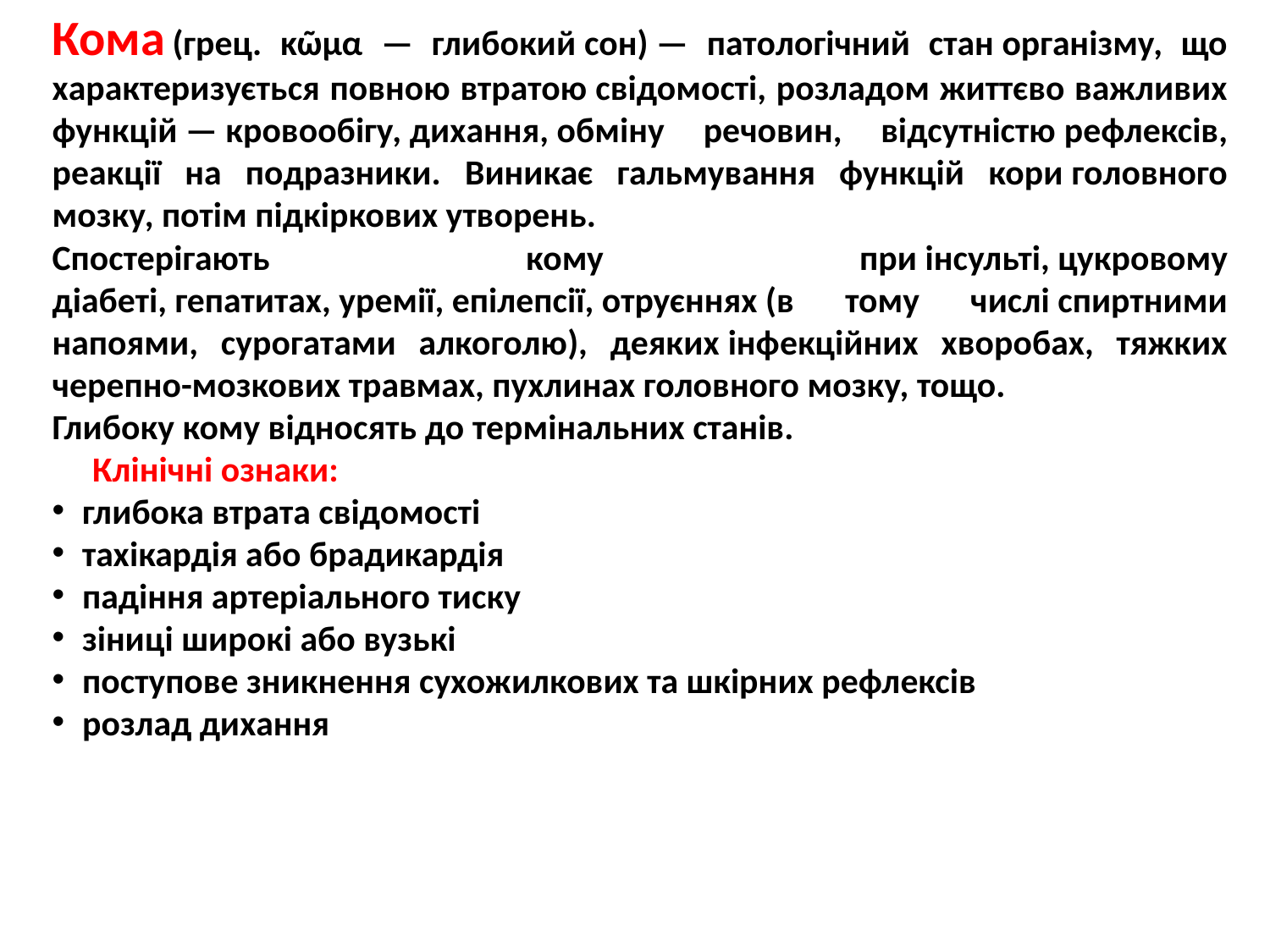

Кома (грец. κῶμα — глибокий сон) — патологічний стан організму, що характеризується повною втратою свідомості, розладом життєво важливих функцій — кровообігу, дихання, обміну речовин, відсутністю рефлексів, реакції на подразники. Виникає гальмування функцій кори головного мозку, потім підкіркових утворень.
Спостерігають кому при інсульті, цукровому діабеті, гепатитах, уремії, епілепсії, отруєннях (в тому числі спиртними напоями, сурогатами алкоголю), деяких інфекційних хворобах, тяжких черепно-мозкових травмах, пухлинах головного мозку, тощо.
Глибоку кому відносять до термінальних станів.
     Клінічні ознаки:
глибока втрата свідомості
тахікардія або брадикардія
падіння артеріального тиску
зіниці широкі або вузькі
поступове зникнення сухожилкових та шкірних рефлексів
розлад дихання